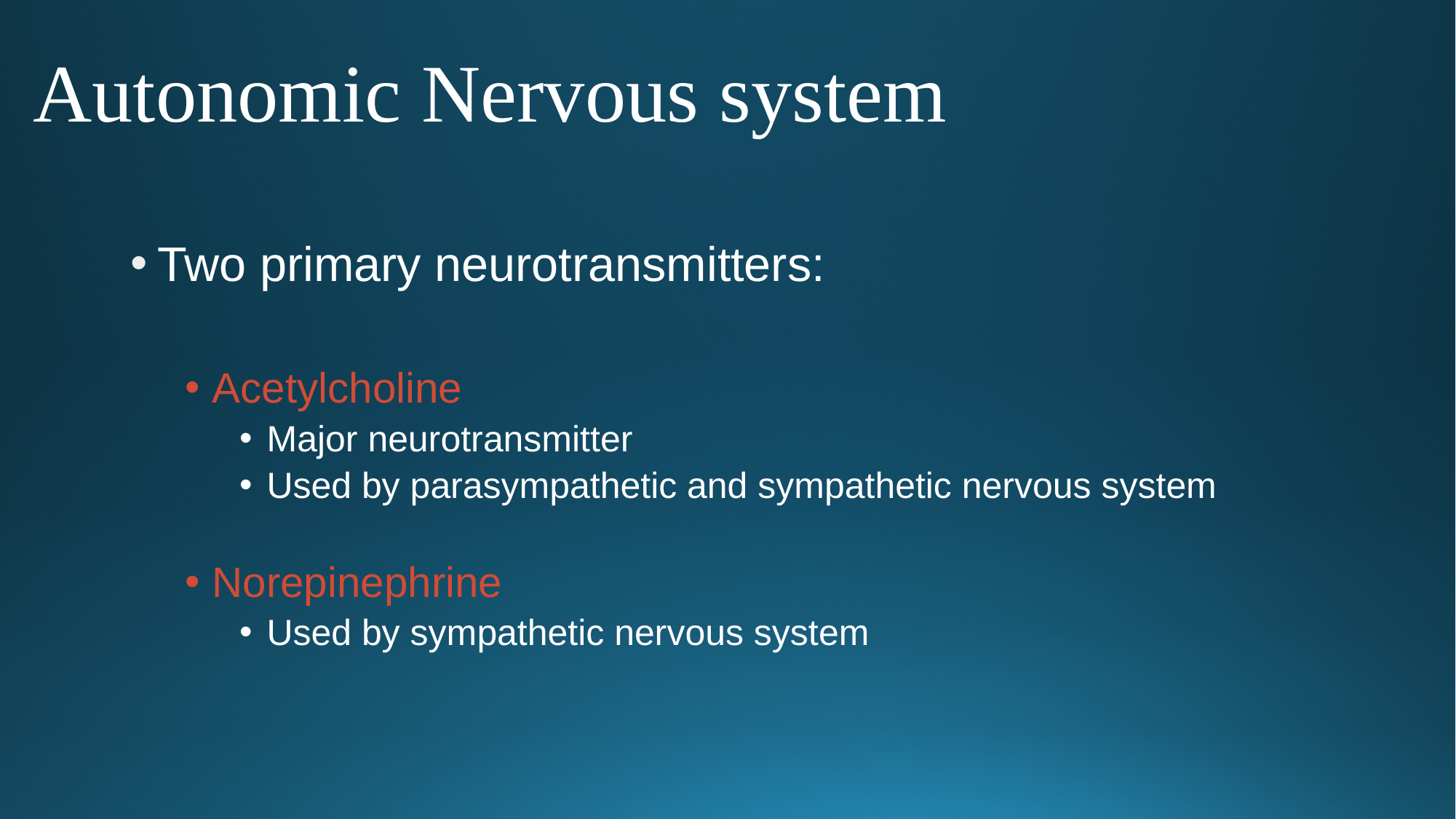

# Autonomic Nervous system
Two primary neurotransmitters:

Acetylcholine
Major neurotransmitter
Used by parasympathetic and sympathetic nervous system

Norepinephrine
Used by sympathetic nervous system